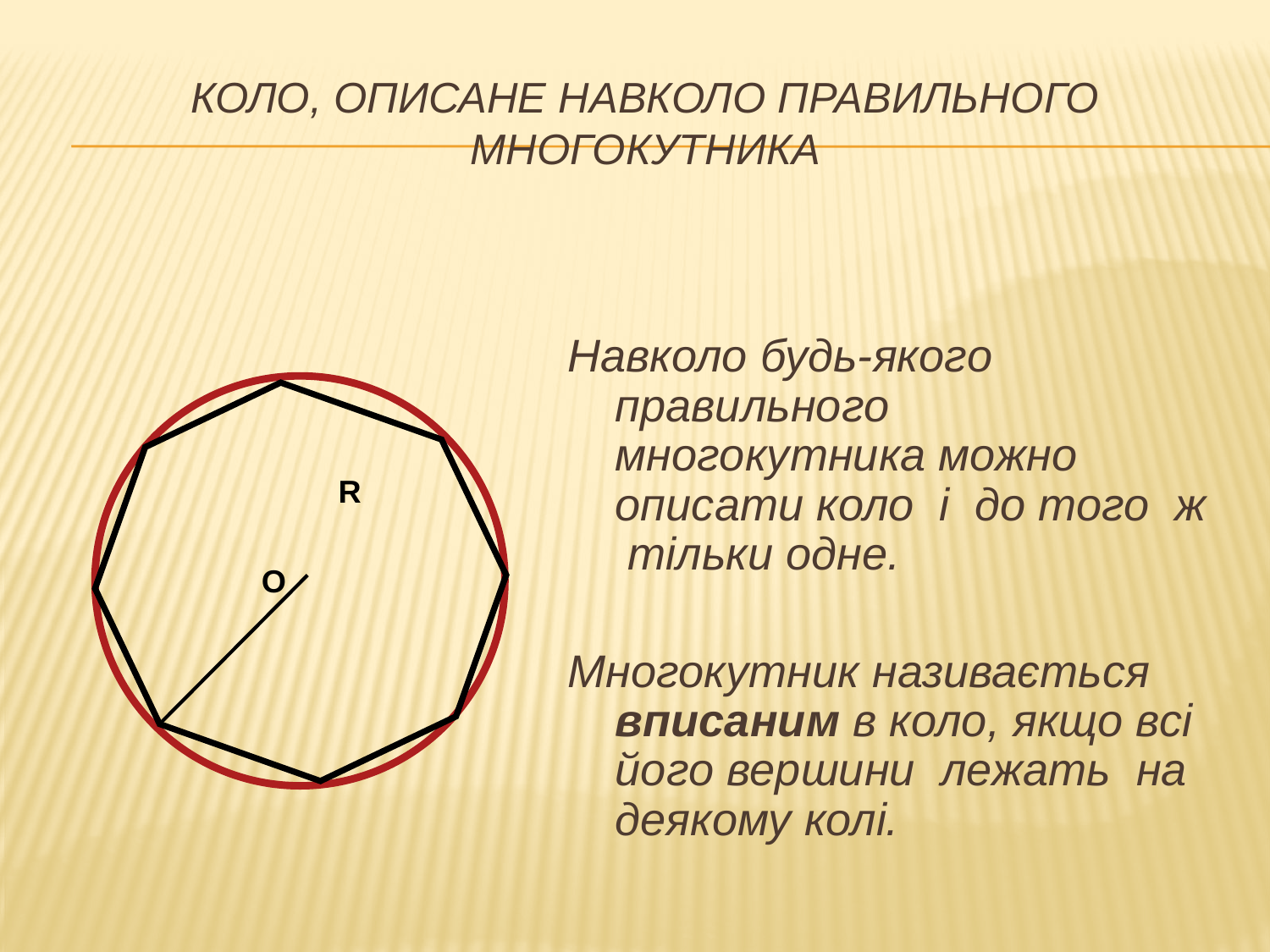

# Коло, описане навколо правильного многокутника
Навколо будь-якого правильного многокутника можно описати коло  і  до того  ж  тільки одне.

Многокутник називається вписаним в коло, якщо всі його вершини  лежать  на деякому колі.

R
О